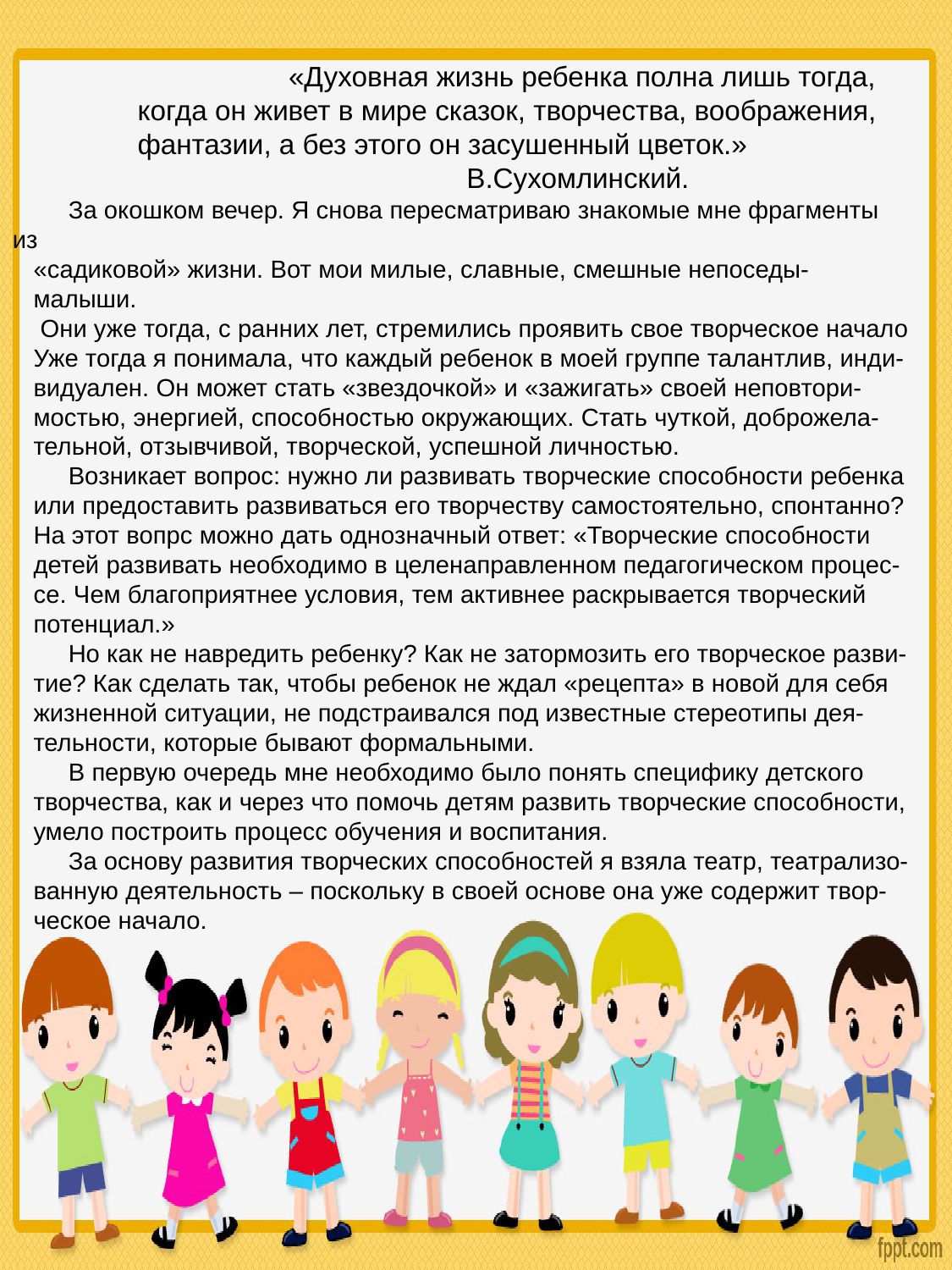

«Духовная жизнь ребенка полна лишь тогда,
                когда он живет в мире сказок, творчества, воображения,
                фантазии, а без этого он засушенный цветок.»
                                                          В.Сухомлинский.
        За окошком вечер. Я снова пересматриваю знакомые мне фрагменты из
   «садиковой» жизни. Вот мои милые, славные, смешные непоседы-
   малыши.
    Они уже тогда, с ранних лет, стремились проявить свое творческое начало
   Уже тогда я понимала, что каждый ребенок в моей группе талантлив, инди-
   видуален. Он может стать «звездочкой» и «зажигать» своей неповтори-
   мостью, энергией, способностью окружающих. Стать чуткой, доброжела-
   тельной, отзывчивой, творческой, успешной личностью.
        Возникает вопрос: нужно ли развивать творческие способности ребенка
   или предоставить развиваться его творчеству самостоятельно, спонтанно?
   На этот вопрс можно дать однозначный ответ: «Творческие способности
   детей развивать необходимо в целенаправленном педагогическом процес-
   се. Чем благоприятнее условия, тем активнее раскрывается творческий
   потенциал.»
        Но как не навредить ребенку? Как не затормозить его творческое разви-
   тие? Как сделать так, чтобы ребенок не ждал «рецепта» в новой для себя
   жизненной ситуации, не подстраивался под известные стереотипы дея-
   тельности, которые бывают формальными.
        В первую очередь мне необходимо было понять специфику детского
   творчества, как и через что помочь детям развить творческие способности,
   умело построить процесс обучения и воспитания.
        За основу развития творческих способностей я взяла театр, театрализо-
   ванную деятельность – поскольку в своей основе она уже содержит твор-
   ческое начало.